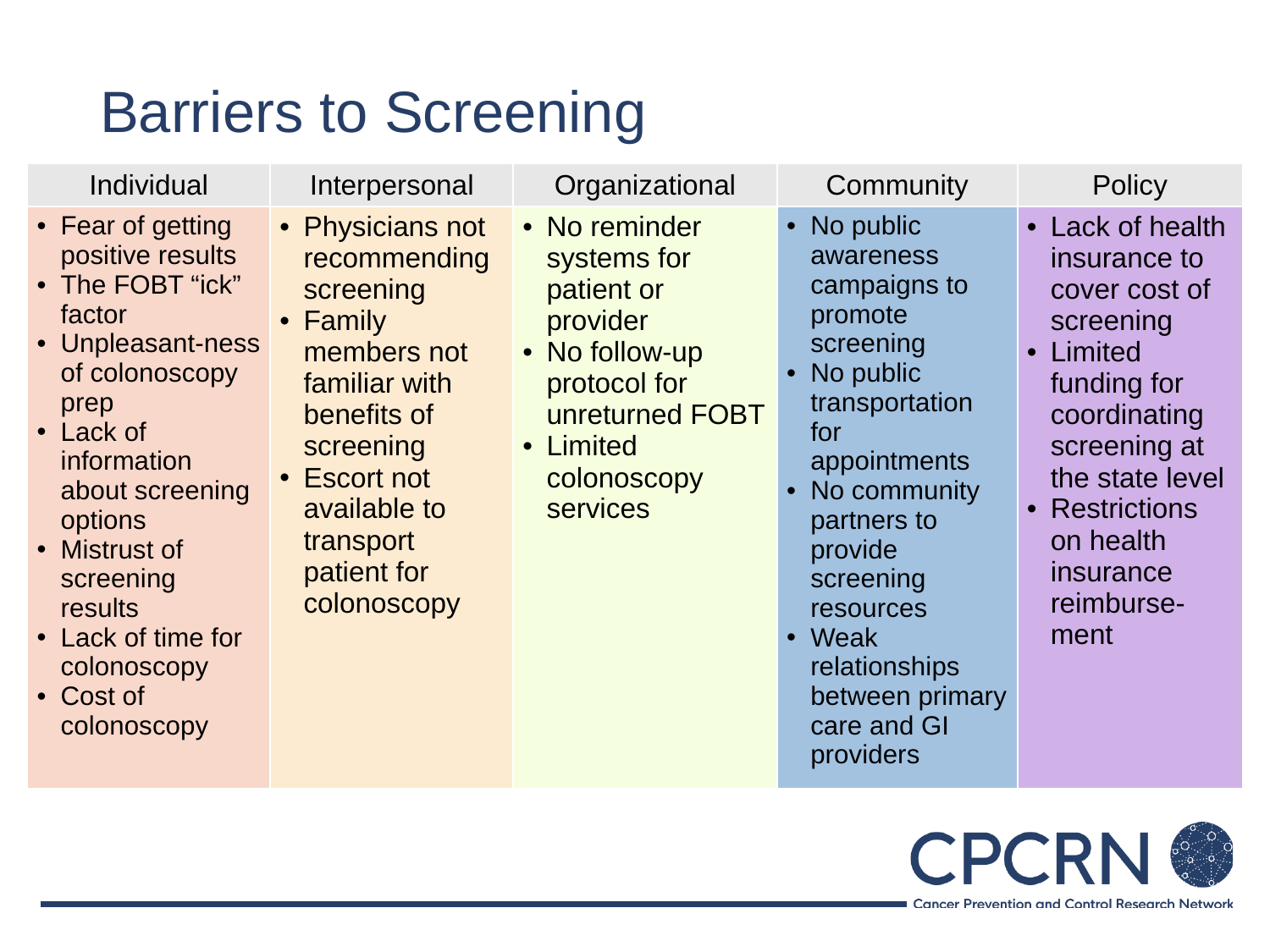

# Barriers to Screening
| Individual | Interpersonal | Organizational | Community | Policy |
| --- | --- | --- | --- | --- |
| Fear of getting positive results The FOBT “ick” factor Unpleasant-ness of colonoscopy prep Lack of information about screening options Mistrust of screening results Lack of time for colonoscopy Cost of colonoscopy | Physicians not recommending screening Family members not familiar with benefits of screening Escort not available to transport patient for colonoscopy | No reminder systems for patient or provider No follow-up protocol for unreturned FOBT Limited colonoscopy services | No public awareness campaigns to promote screening No public transportation for appointments No community partners to provide screening resources Weak relationships between primary care and GI providers | Lack of health insurance to cover cost of screening Limited funding for coordinating screening at the state level Restrictions on health insurance reimburse-ment |